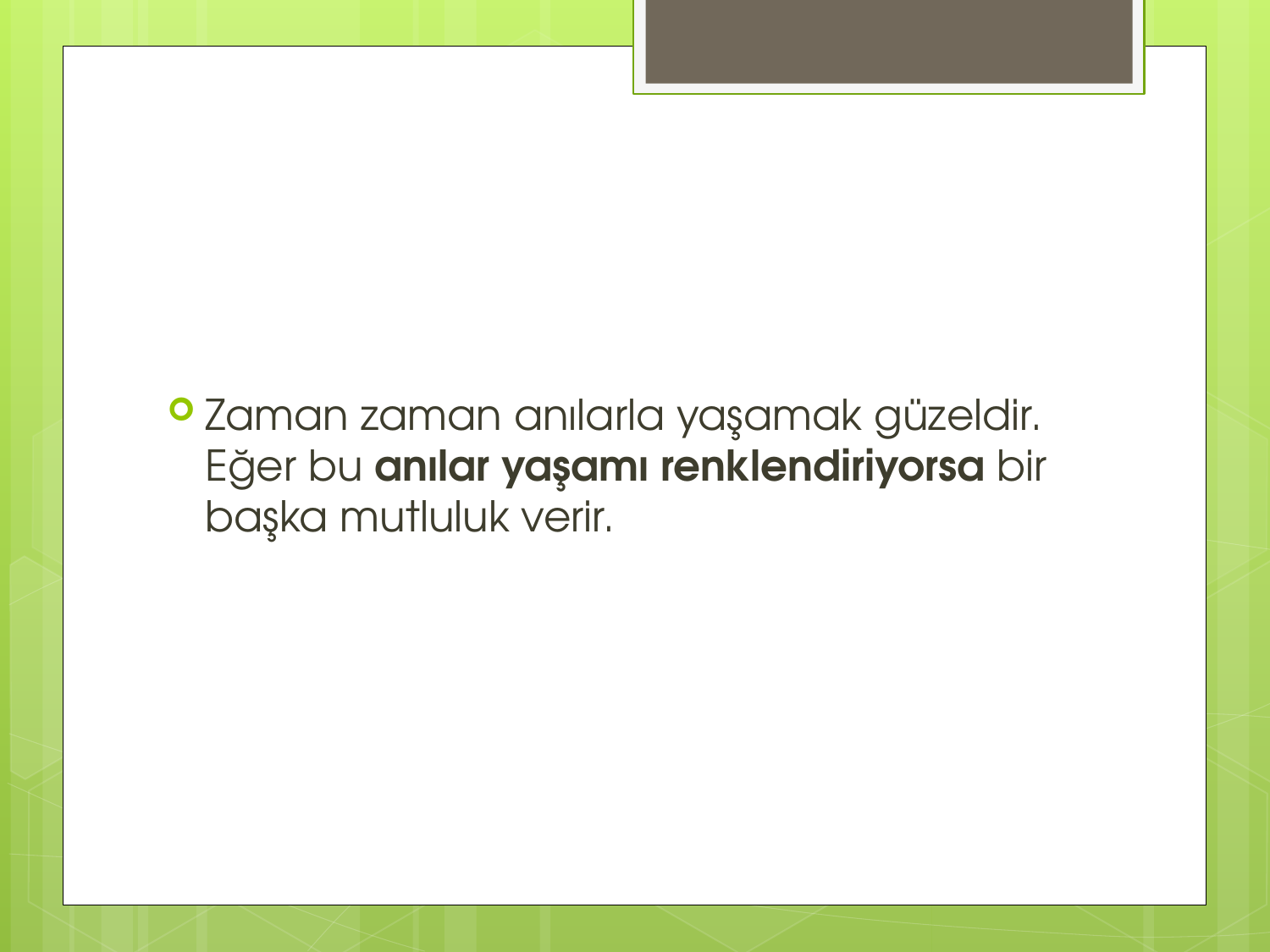

#

Zaman zaman anılarla yaşamak güzeldir. Eğer bu anılar yaşamı renklendiriyorsa bir başka mutluluk verir.